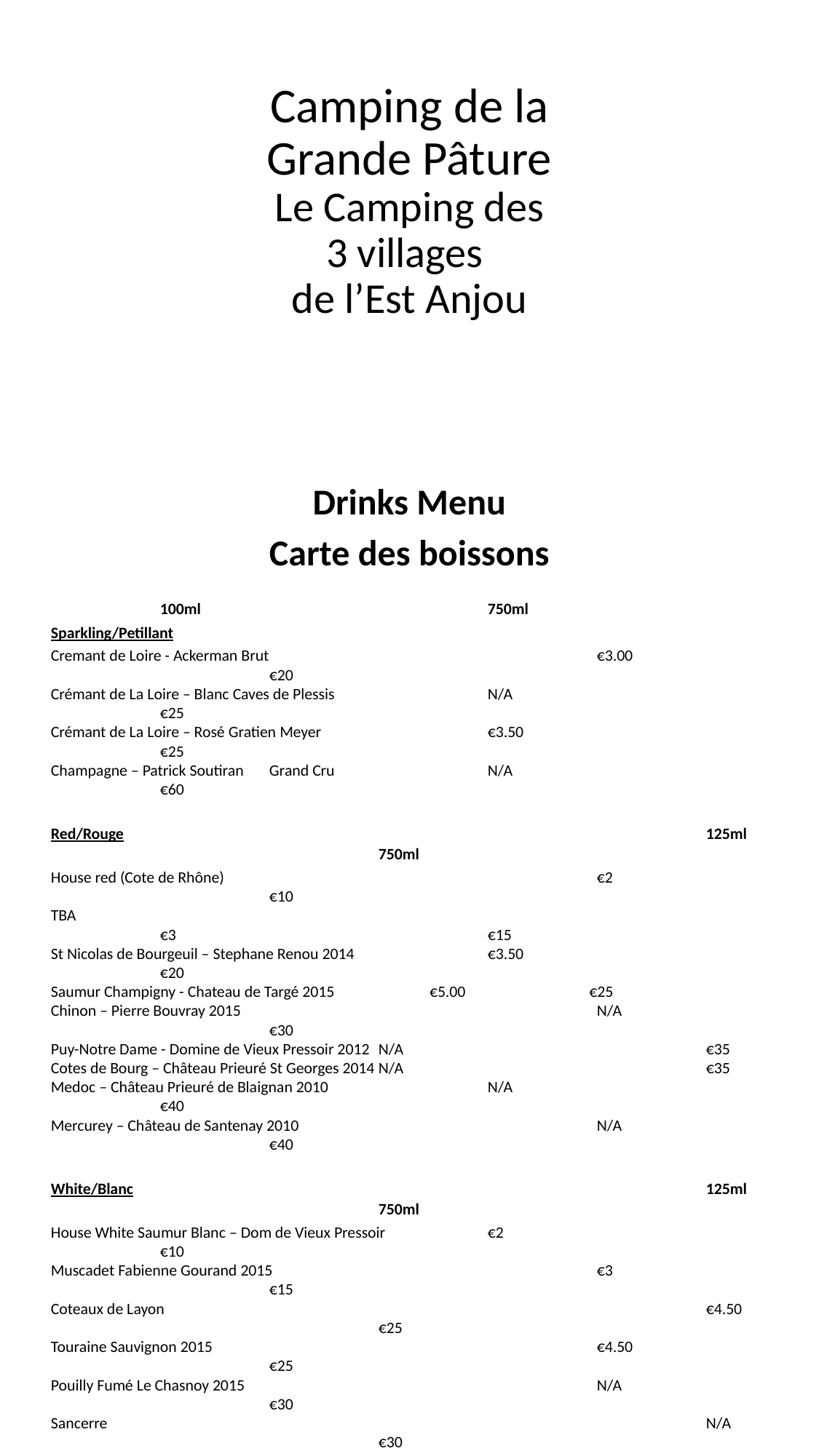

# Camping de la Grande Pâture Le Camping des 3 villages de l’Est Anjou
Drinks Menu
Carte des boissons
							100ml			750ml
Sparkling/Petillant
Cremant de Loire - Ackerman Brut			€3.00			€20
Crémant de La Loire – Blanc Caves de Plessis 		N/A			€25
Crémant de La Loire – Rosé Gratien Meyer		€3.50			€25
Champagne – Patrick Soutiran 	Grand Cru		N/A			€60

Red/Rouge						125ml			750ml
House red (Cote de Rhône)				€2			€10
TBA 							€3			€15
St Nicolas de Bourgeuil – Stephane Renou 2014		€3.50			€20
Saumur Champigny - Chateau de Targé 2015 	              €5.00                                  €25
Chinon – Pierre Bouvray 2015				N/A			€30
Puy-Notre Dame - Domine de Vieux Pressoir 2012	N/A			€35
Cotes de Bourg – Château Prieuré St Georges 2014	N/A			€35
Medoc – Château Prieuré de Blaignan 2010		N/A			€40
Mercurey – Château de Santenay 2010			N/A			€40

White/Blanc						125ml			750ml
House White Saumur Blanc – Dom de Vieux Pressoir	€2			€10
Muscadet Fabienne Gourand 2015			€3			€15
Coteaux de Layon 					€4.50 			€25
Touraine Sauvignon 2015				€4.50			€25
Pouilly Fumé Le Chasnoy 2015				N/A			€30
Sancerre 						N/A			€30

Rosé
							125ml			750ml
Rosé Pamplemousse					€2			€10
Rosé de Targé 						€3			€15